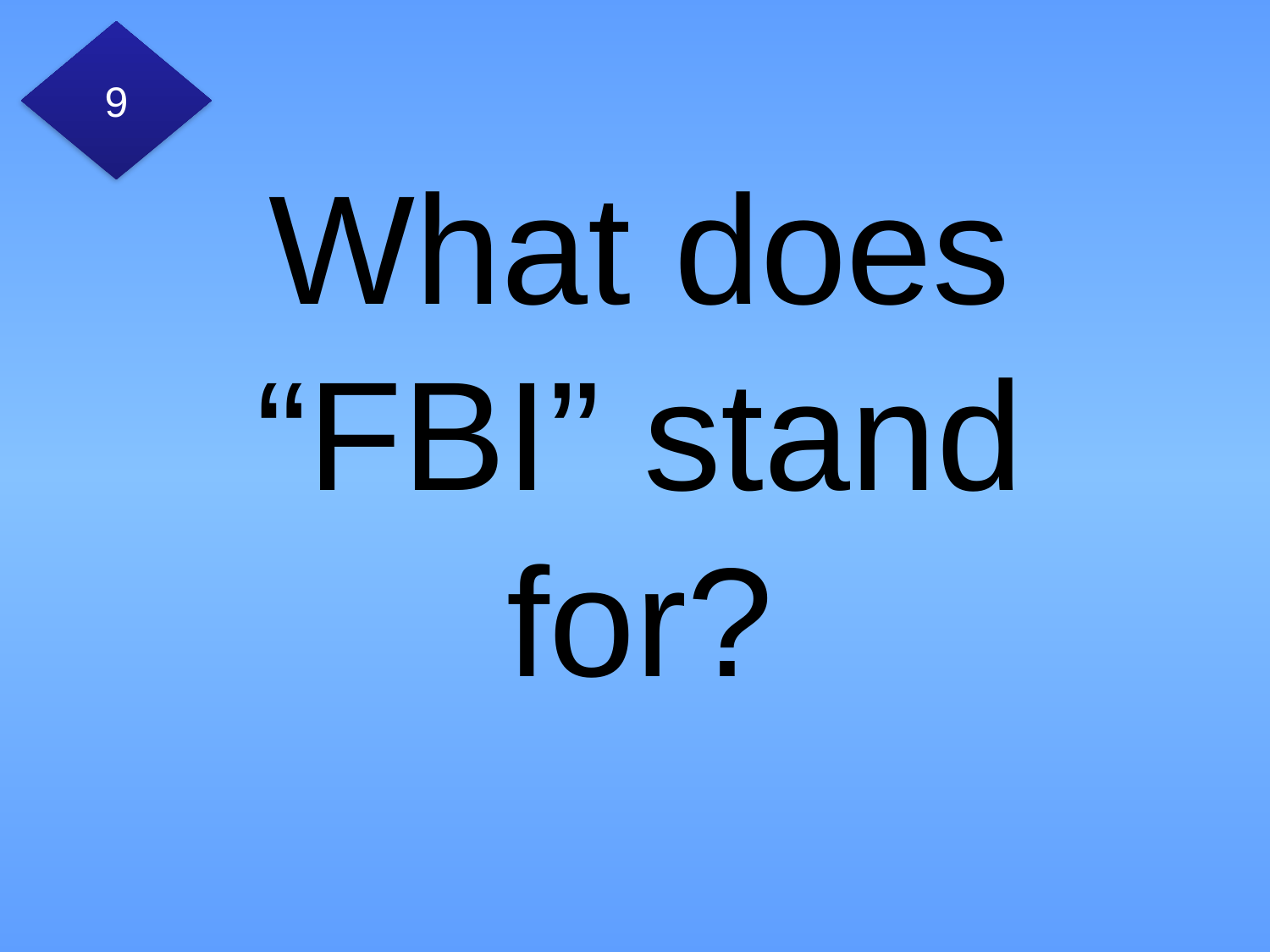

9
# What does “FBI” stand for?